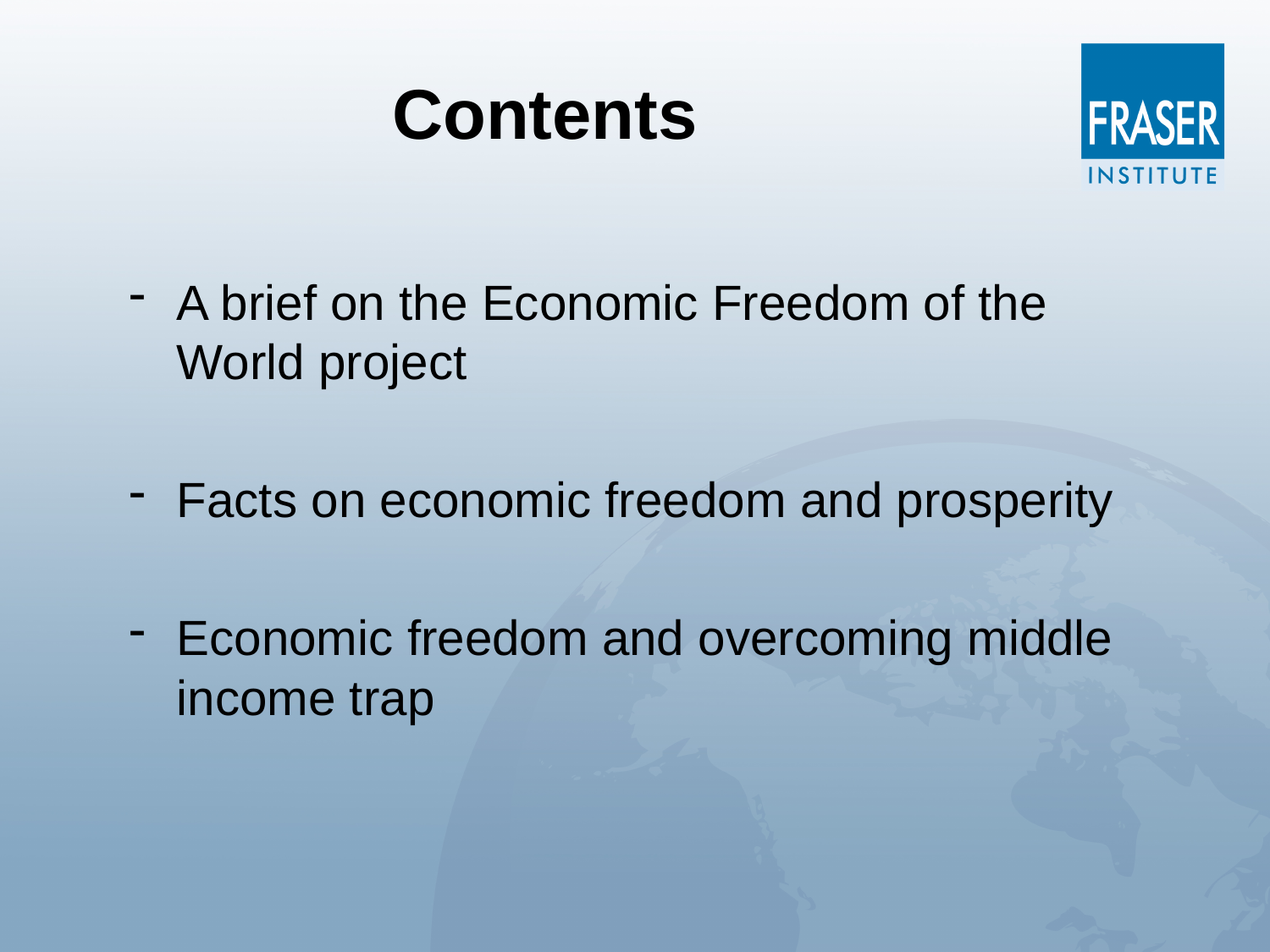

Contents
A brief on the Economic Freedom of the World project

Facts on economic freedom and prosperity

Economic freedom and overcoming middle income trap